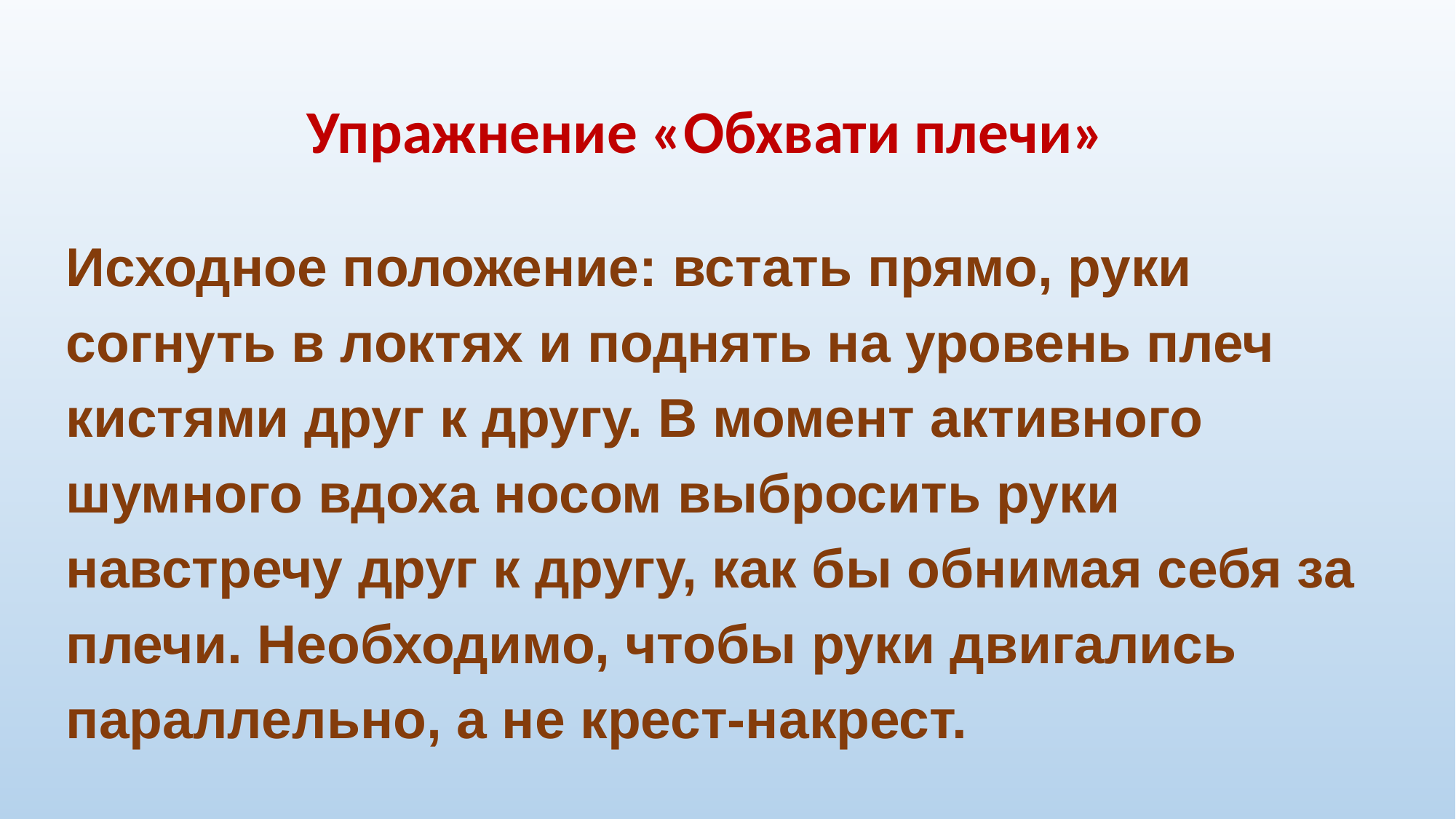

Упражнение «Обхвати плечи»
Исходное положение: встать прямо, руки согнуть в локтях и поднять на уровень плеч кистями друг к другу. В момент активного шумного вдоха носом выбросить руки навстречу друг к другу, как бы обнимая себя за плечи. Необходимо, чтобы руки двигались параллельно, а не крест-накрест.